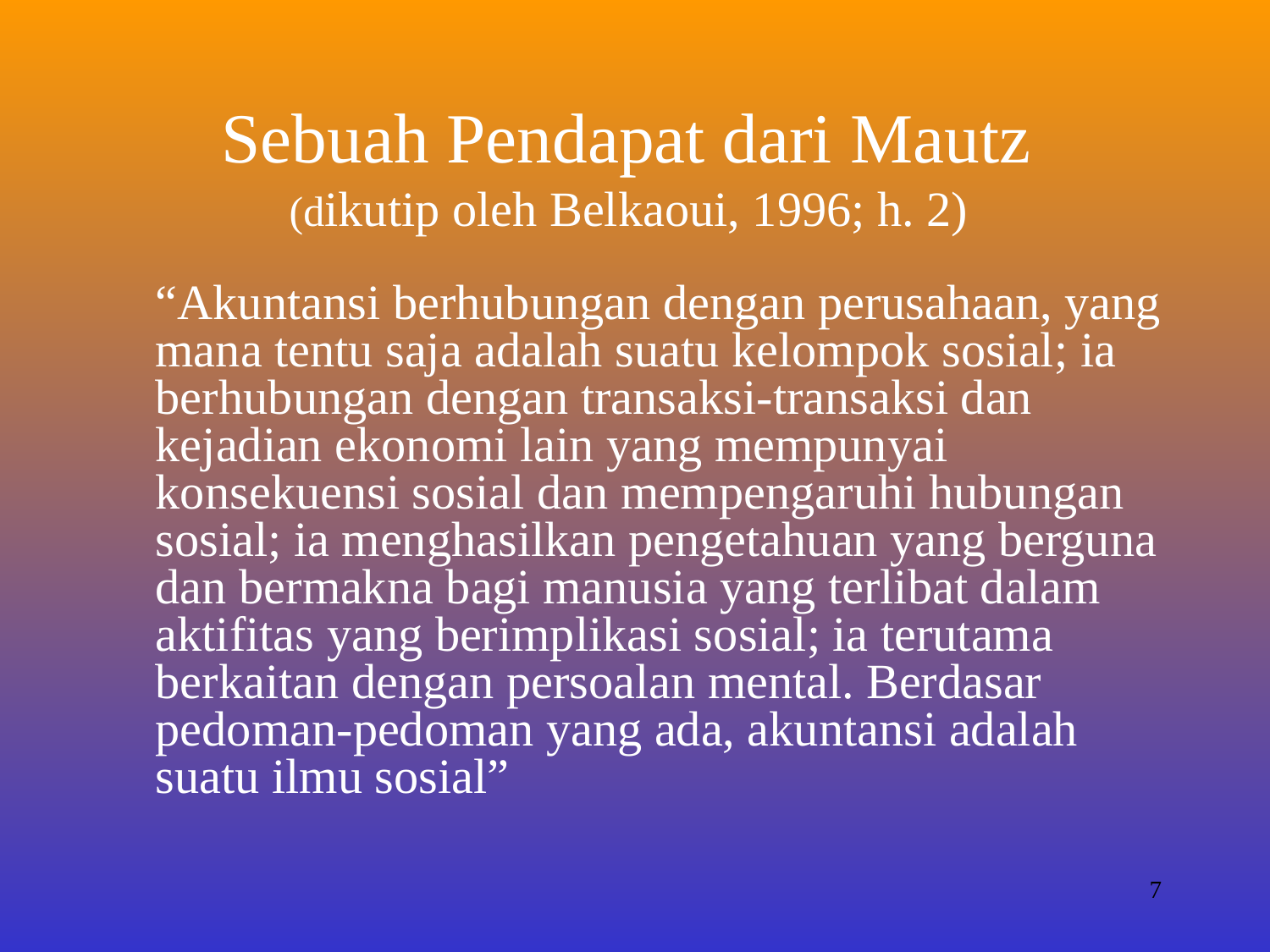

# Sebuah Pendapat dari Mautz (dikutip oleh Belkaoui, 1996; h. 2)
	“Akuntansi berhubungan dengan perusahaan, yang mana tentu saja adalah suatu kelompok sosial; ia berhubungan dengan transaksi-transaksi dan kejadian ekonomi lain yang mempunyai konsekuensi sosial dan mempengaruhi hubungan sosial; ia menghasilkan pengetahuan yang berguna dan bermakna bagi manusia yang terlibat dalam aktifitas yang berimplikasi sosial; ia terutama berkaitan dengan persoalan mental. Berdasar pedoman-pedoman yang ada, akuntansi adalah suatu ilmu sosial”
7